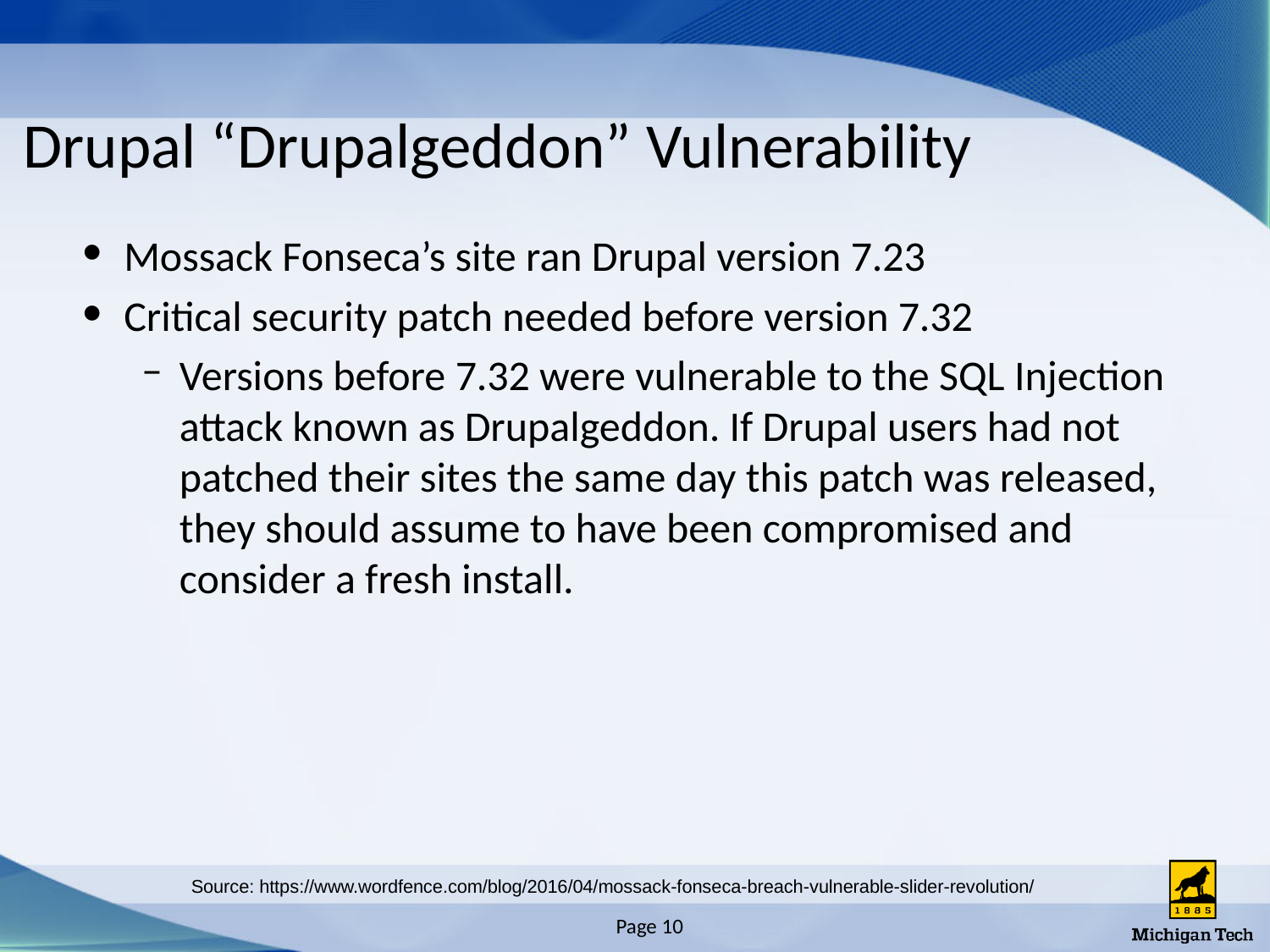

# Drupal “Drupalgeddon” Vulnerability
Mossack Fonseca’s site ran Drupal version 7.23
Critical security patch needed before version 7.32
Versions before 7.32 were vulnerable to the SQL Injection attack known as Drupalgeddon. If Drupal users had not patched their sites the same day this patch was released, they should assume to have been compromised and consider a fresh install.
Source: https://www.wordfence.com/blog/2016/04/mossack-fonseca-breach-vulnerable-slider-revolution/